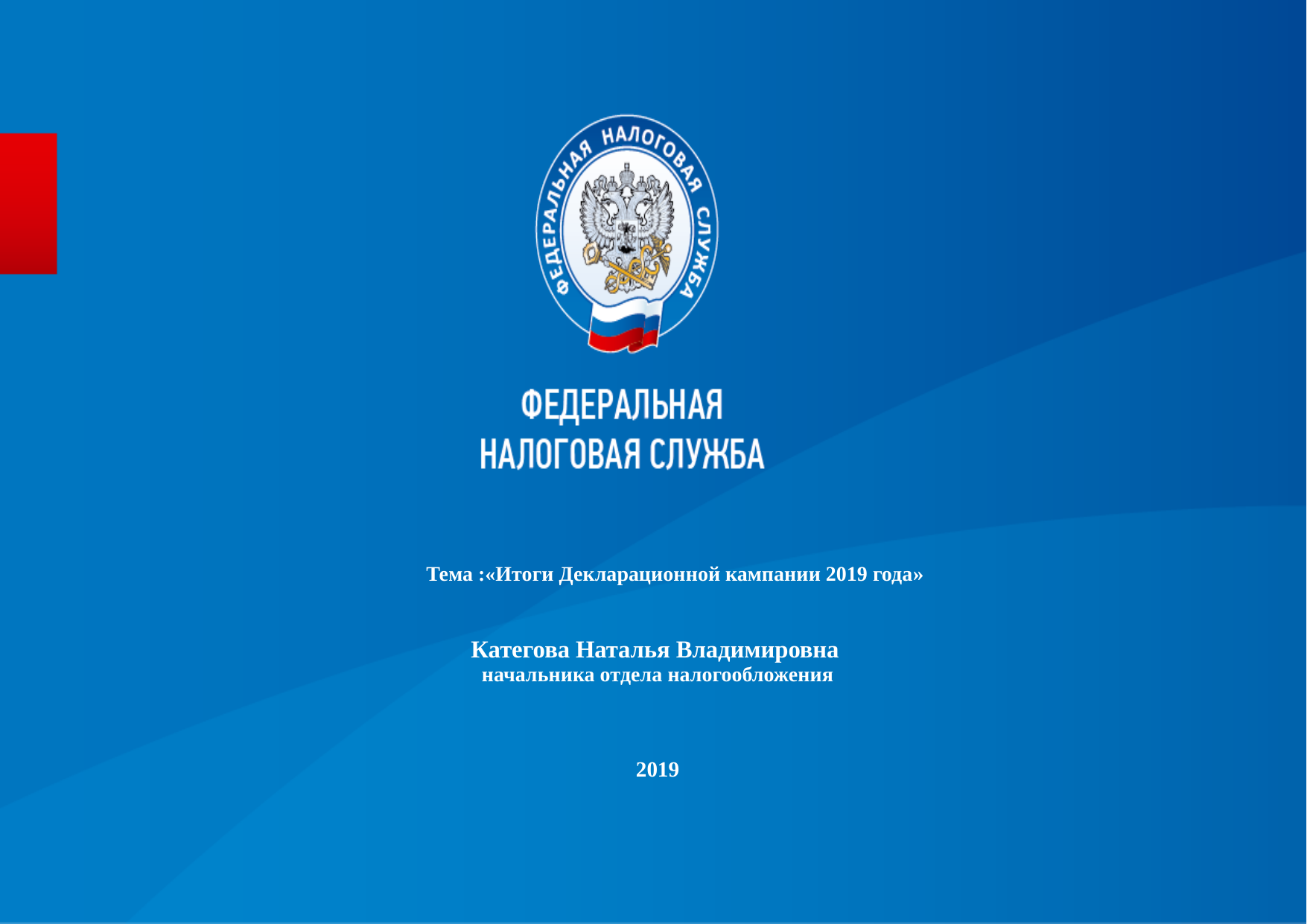

# Тема :«Итоги Декларационной кампании 2019 года» Категова Наталья Владимировна начальника отдела налогообложения 2019